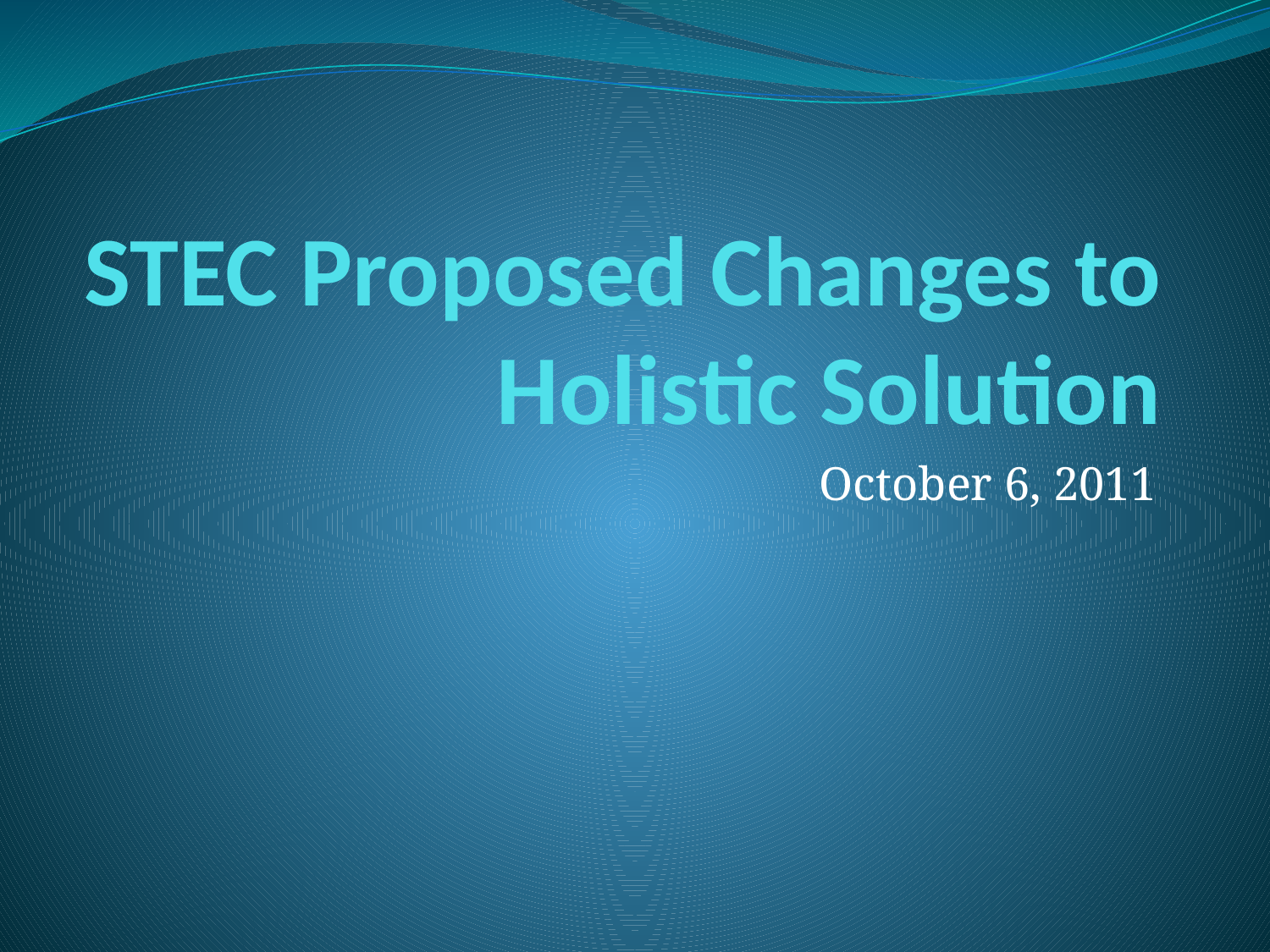

# STEC Proposed Changes to Holistic Solution
October 6, 2011